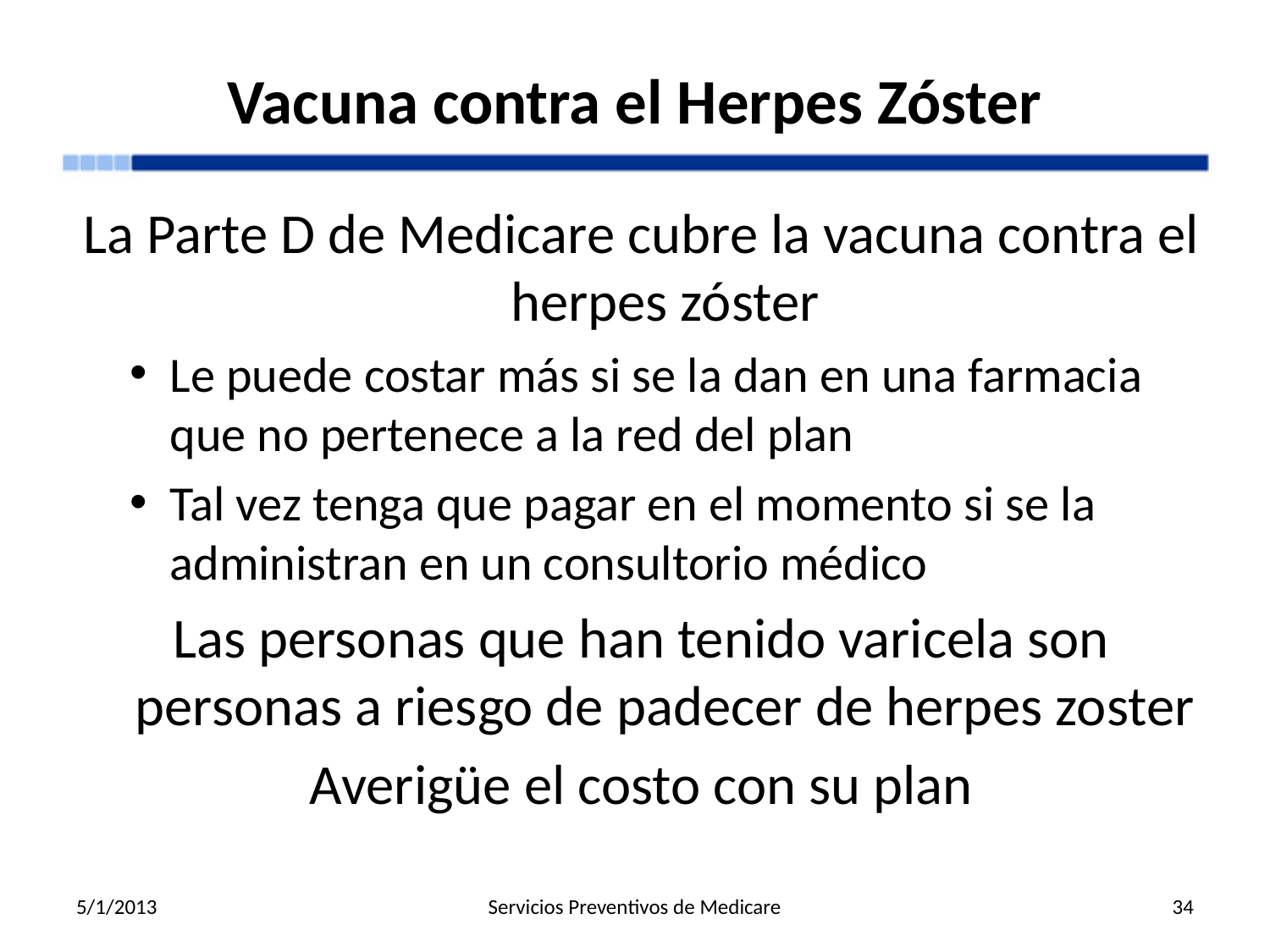

# Vacuna contra el Herpes Zóster
La Parte D de Medicare cubre la vacuna contra el herpes zóster
Le puede costar más si se la dan en una farmacia que no pertenece a la red del plan
Tal vez tenga que pagar en el momento si se la administran en un consultorio médico
Las personas que han tenido varicela son personas a riesgo de padecer de herpes zoster
Averigüe el costo con su plan

5/1/2013
Servicios Preventivos de Medicare
34